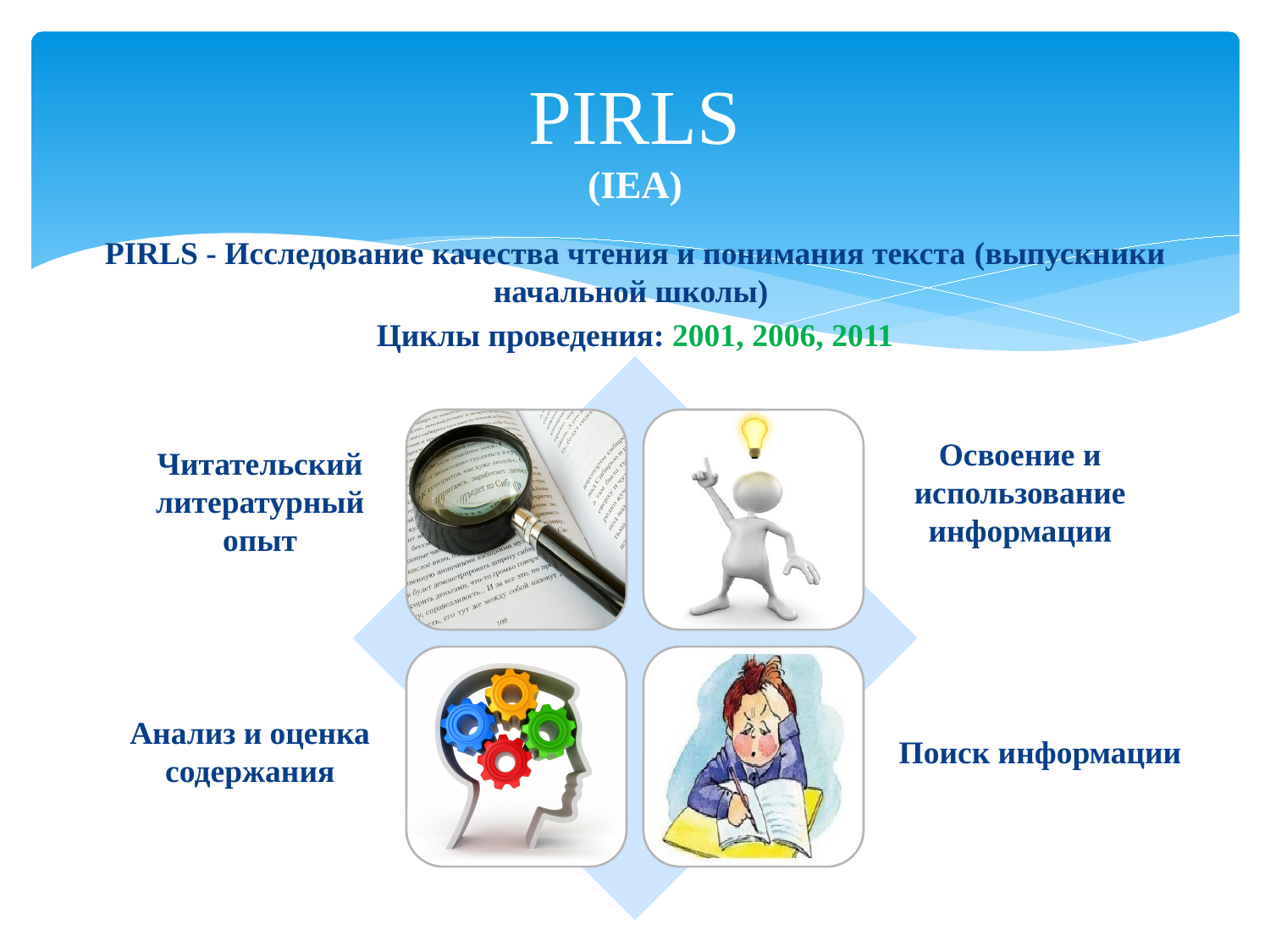

# PIRLS (IEA)
PIRLS - Исследование качества чтения и понимания текста (выпускники начальной школы)
Циклы проведения: 2001, 2006, 2011

Освоение и использование информации
Читательский литературный опыт
Анализ и оценка содержания

Поиск информации